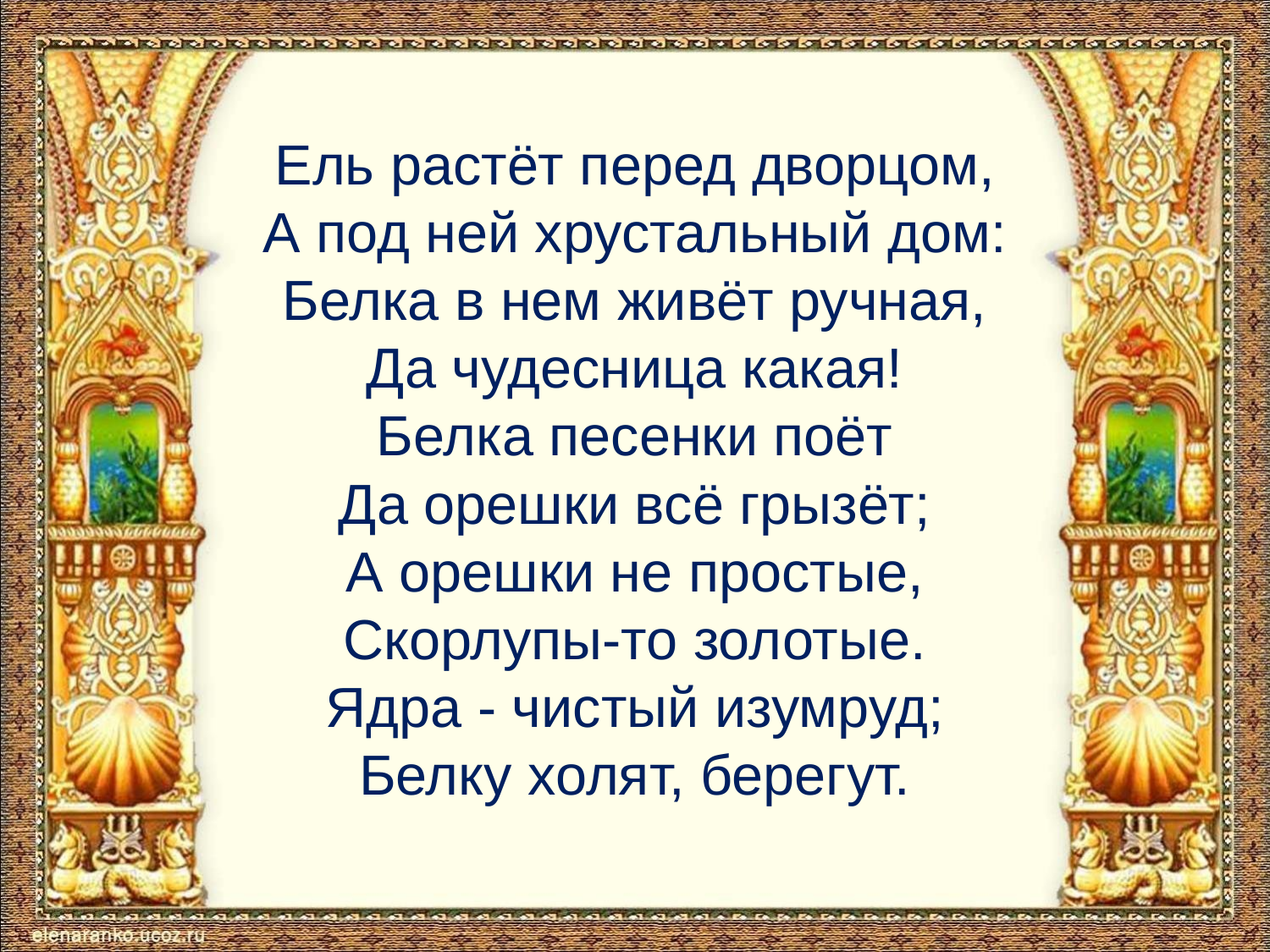

# Ель растёт перед дворцом, А под ней хрустальный дом: Белка в нем живёт ручная, Да чудесница какая! Белка песенки поёт Да орешки всё грызёт; А орешки не простые, Скорлупы-то золотые. Ядра - чистый изумруд; Белку холят, берегут.